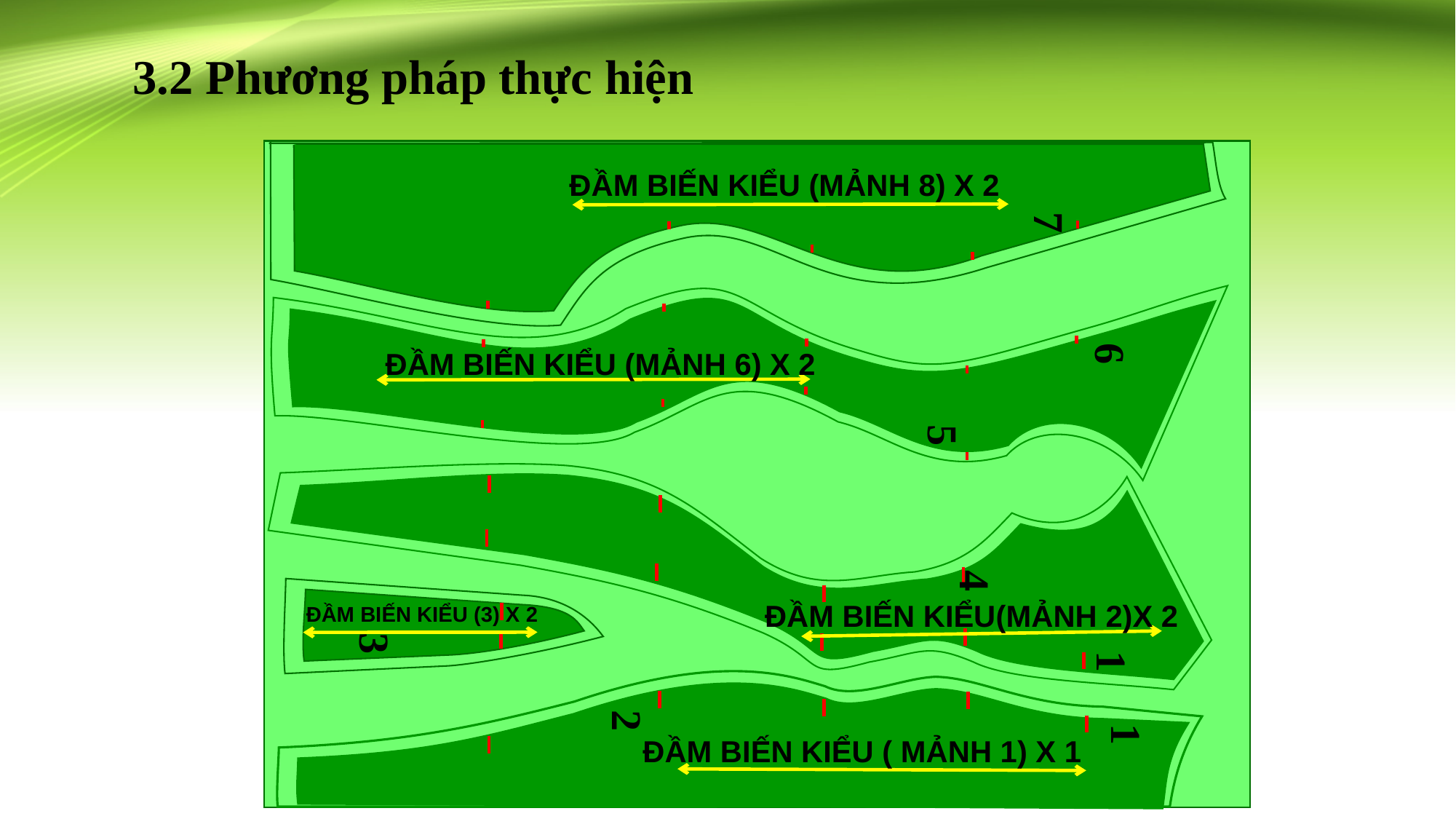

3.2 Phương pháp thực hiện

ĐẦM BIẾN KIỂU (MẢNH 8) X 2
7

ĐẦM BIẾN KIỂU (MẢNH 6) X 2
6
5

4
ĐẦM BIẾN KIỂU(MẢNH 2)X 2
1

ĐẦM BIẾN KIỂU (3) X 2
3

2
1
ĐẦM BIẾN KIỂU ( MẢNH 1) X 1